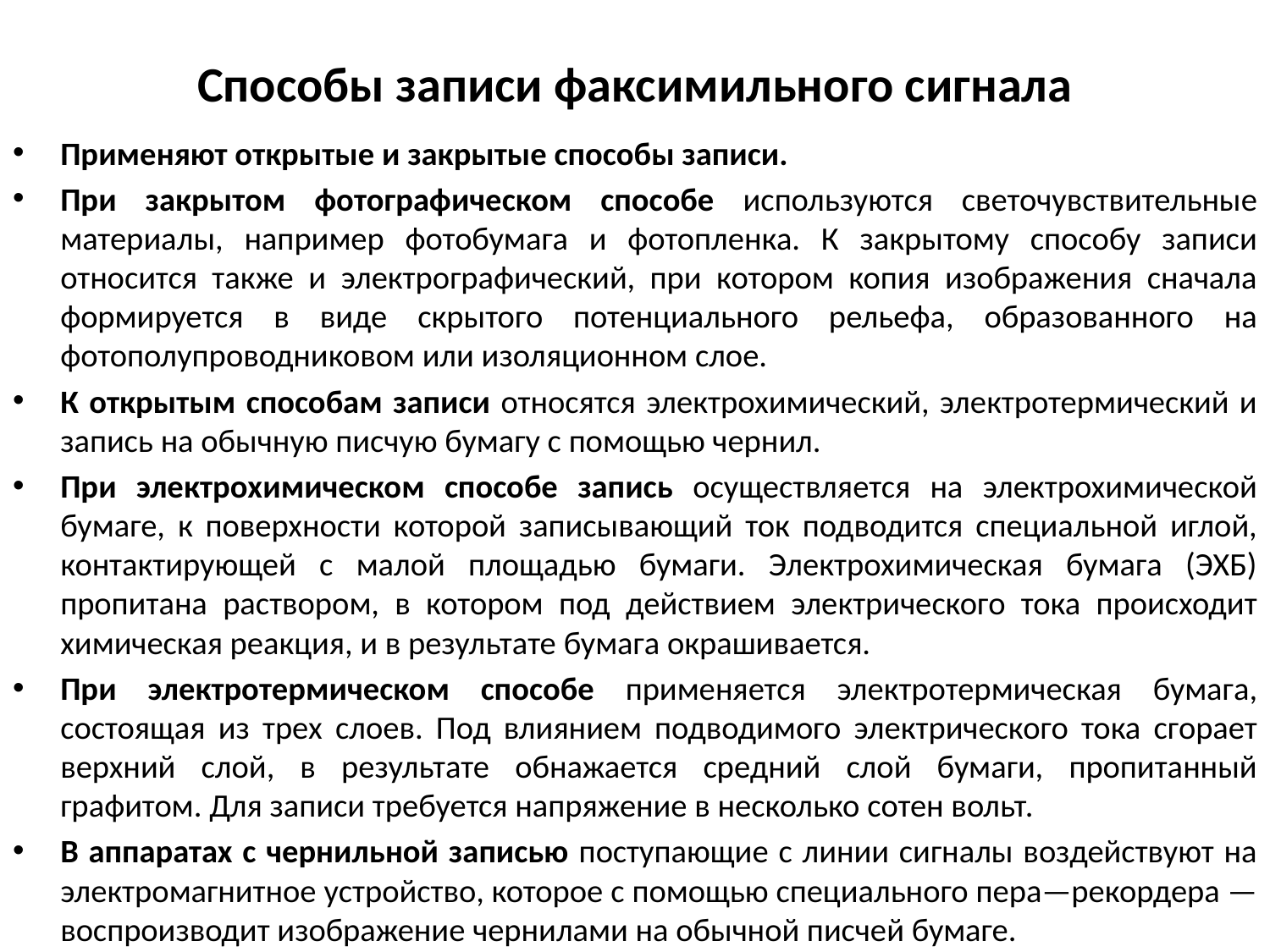

# Способы записи факсимильного сигнала
Применяют открытые и закрытые способы записи.
При закрытом фотографическом способе используются светочувствительные материалы, например фотобумага и фотопленка. К закрытому способу записи относится также и электрографический, при котором копия изображения сначала формируется в виде скрытого потенциального рельефа, образованного на фотополупроводниковом или изоляционном слое.
К открытым способам записи относятся электрохимический, электротермический и запись на обычную писчую бумагу с помощью чернил.
При электрохимическом способе запись осуществляется на электрохимической бумаге, к поверхности которой записывающий ток подводится специальной иглой, контактирующей с малой площадью бумаги. Электрохимическая бумага (ЭХБ) пропитана раствором, в котором под действием электрического тока происходит химическая реакция, и в результате бумага окрашивается.
При электротермическом способе применяется электротермическая бумага, состоящая из трех слоев. Под влиянием подводимого электрического тока сгорает верхний слой, в результате обнажается средний слой бумаги, пропитанный графитом. Для записи требуется напряжение в несколько сотен вольт.
В аппаратах с чернильной записью поступающие с линии сигналы воздействуют на электромагнитное устройство, которое с помощью специального пера—рекордера — воспроизводит изображение чернилами на обычной писчей бумаге.